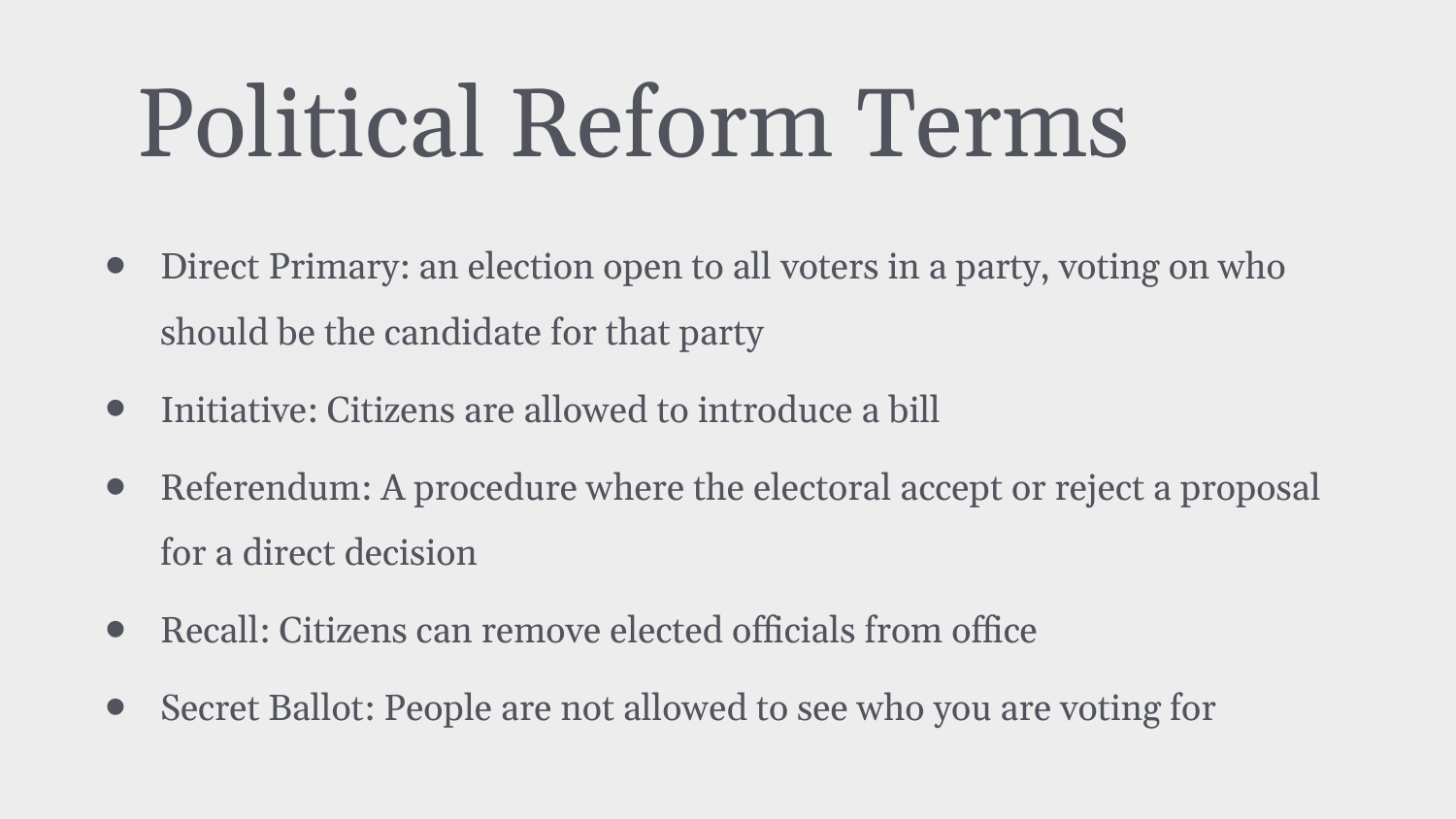

# Political Reform Terms
Direct Primary: an election open to all voters in a party, voting on who should be the candidate for that party
Initiative: Citizens are allowed to introduce a bill
Referendum: A procedure where the electoral accept or reject a proposal for a direct decision
Recall: Citizens can remove elected officials from office
Secret Ballot: People are not allowed to see who you are voting for